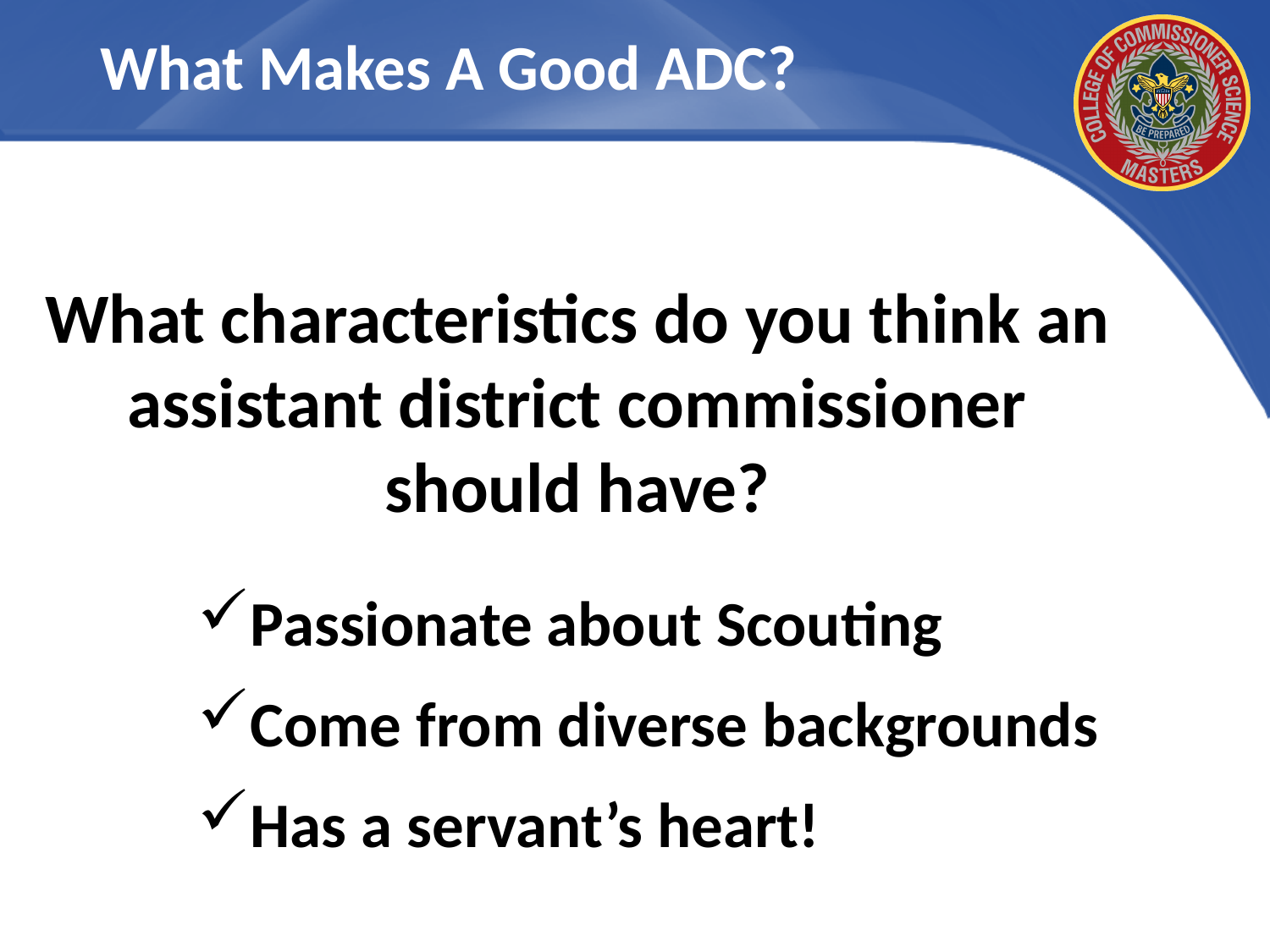

# What Makes A Good ADC?
What characteristics do you think an
assistant district commissioner
should have?
Passionate about Scouting
Come from diverse backgrounds
Has a servant’s heart!